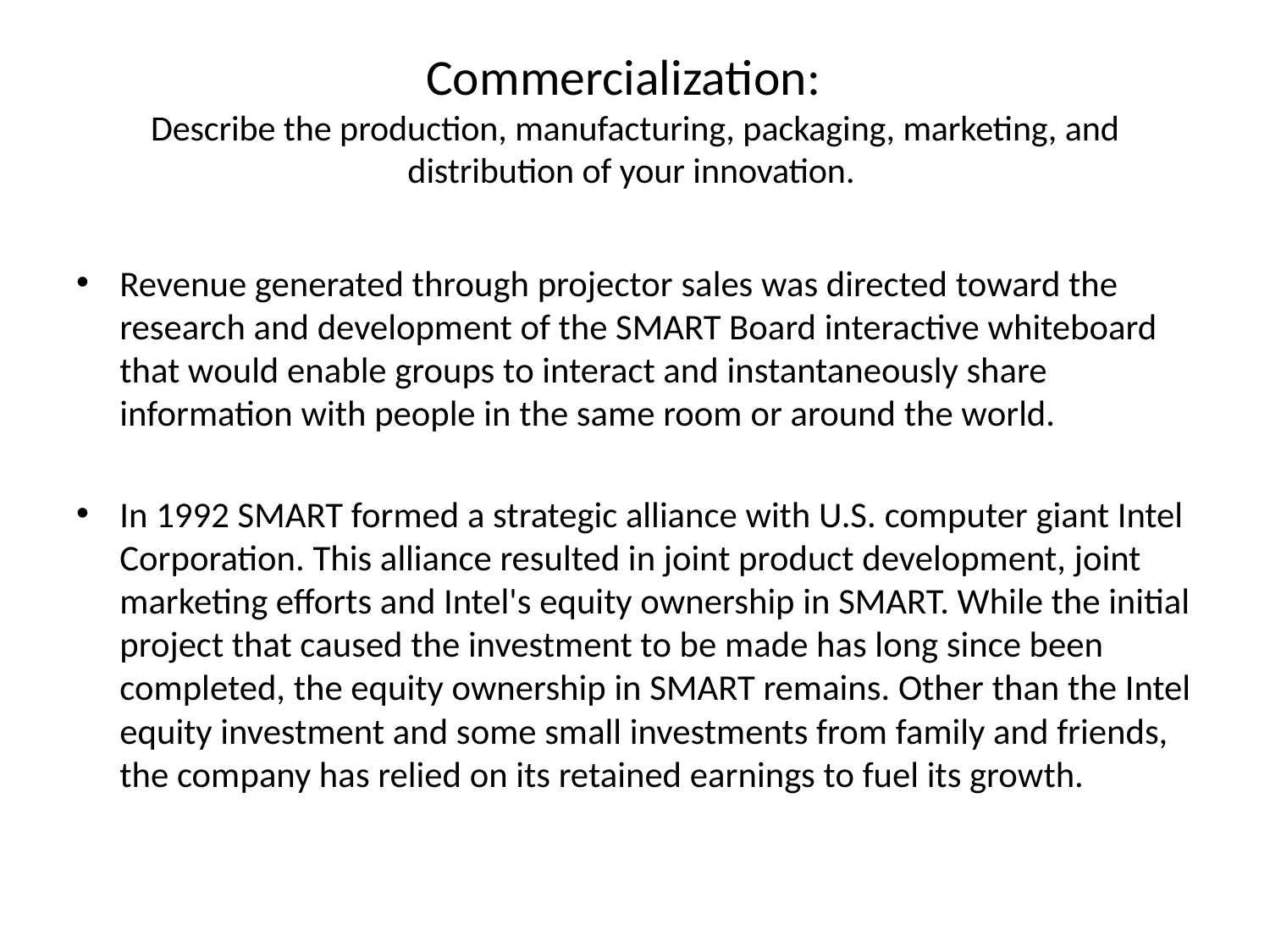

# Commercialization: Describe the production, manufacturing, packaging, marketing, and distribution of your innovation.
Revenue generated through projector sales was directed toward the research and development of the SMART Board interactive whiteboard that would enable groups to interact and instantaneously share information with people in the same room or around the world.

In 1992 SMART formed a strategic alliance with U.S. computer giant Intel Corporation. This alliance resulted in joint product development, joint marketing efforts and Intel's equity ownership in SMART. While the initial project that caused the investment to be made has long since been completed, the equity ownership in SMART remains. Other than the Intel equity investment and some small investments from family and friends, the company has relied on its retained earnings to fuel its growth.